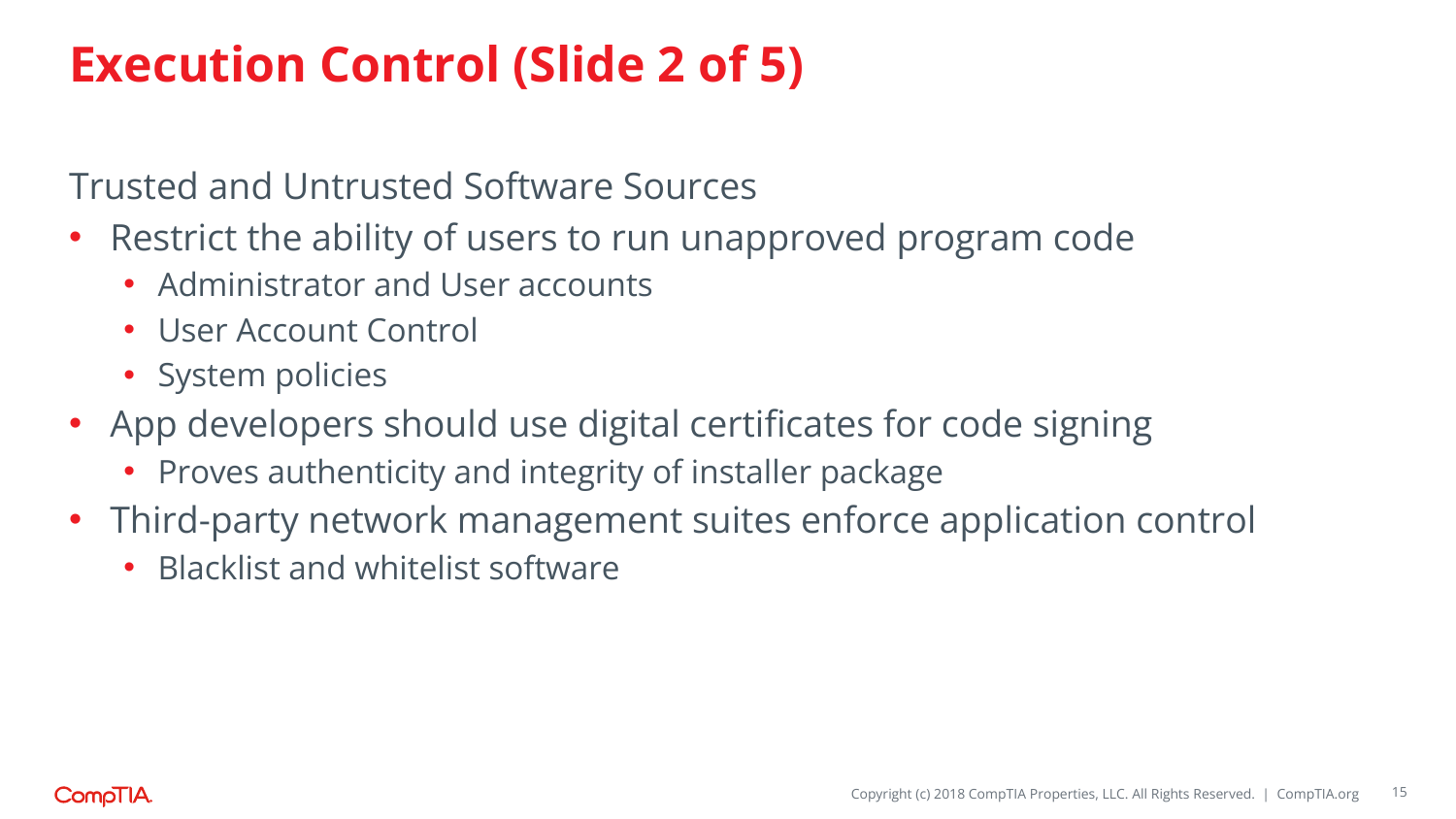

# Execution Control (Slide 2 of 5)
Trusted and Untrusted Software Sources
Restrict the ability of users to run unapproved program code
Administrator and User accounts
User Account Control
System policies
App developers should use digital certificates for code signing
Proves authenticity and integrity of installer package
Third-party network management suites enforce application control
Blacklist and whitelist software
15